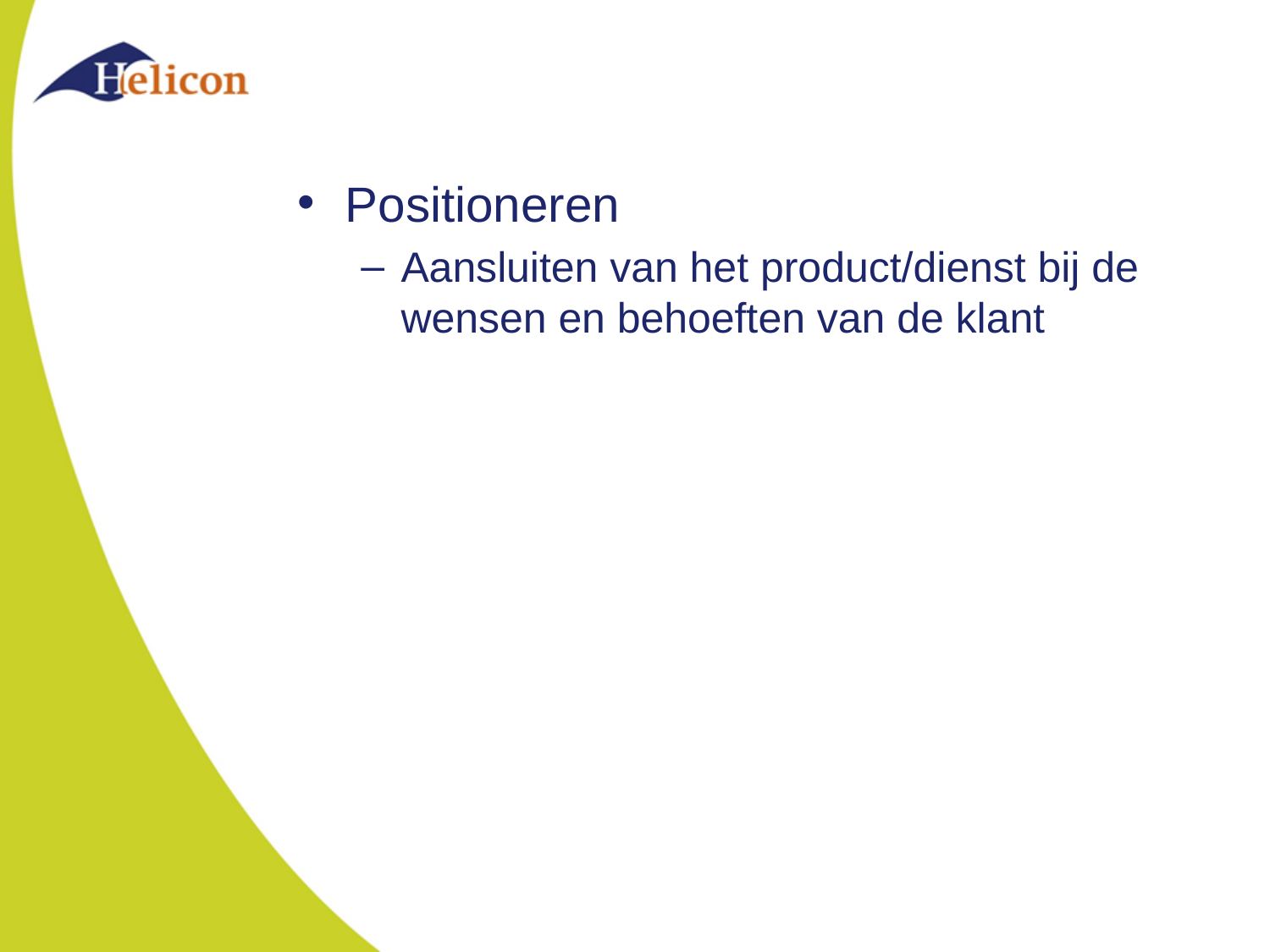

#
Positioneren
Aansluiten van het product/dienst bij de wensen en behoeften van de klant